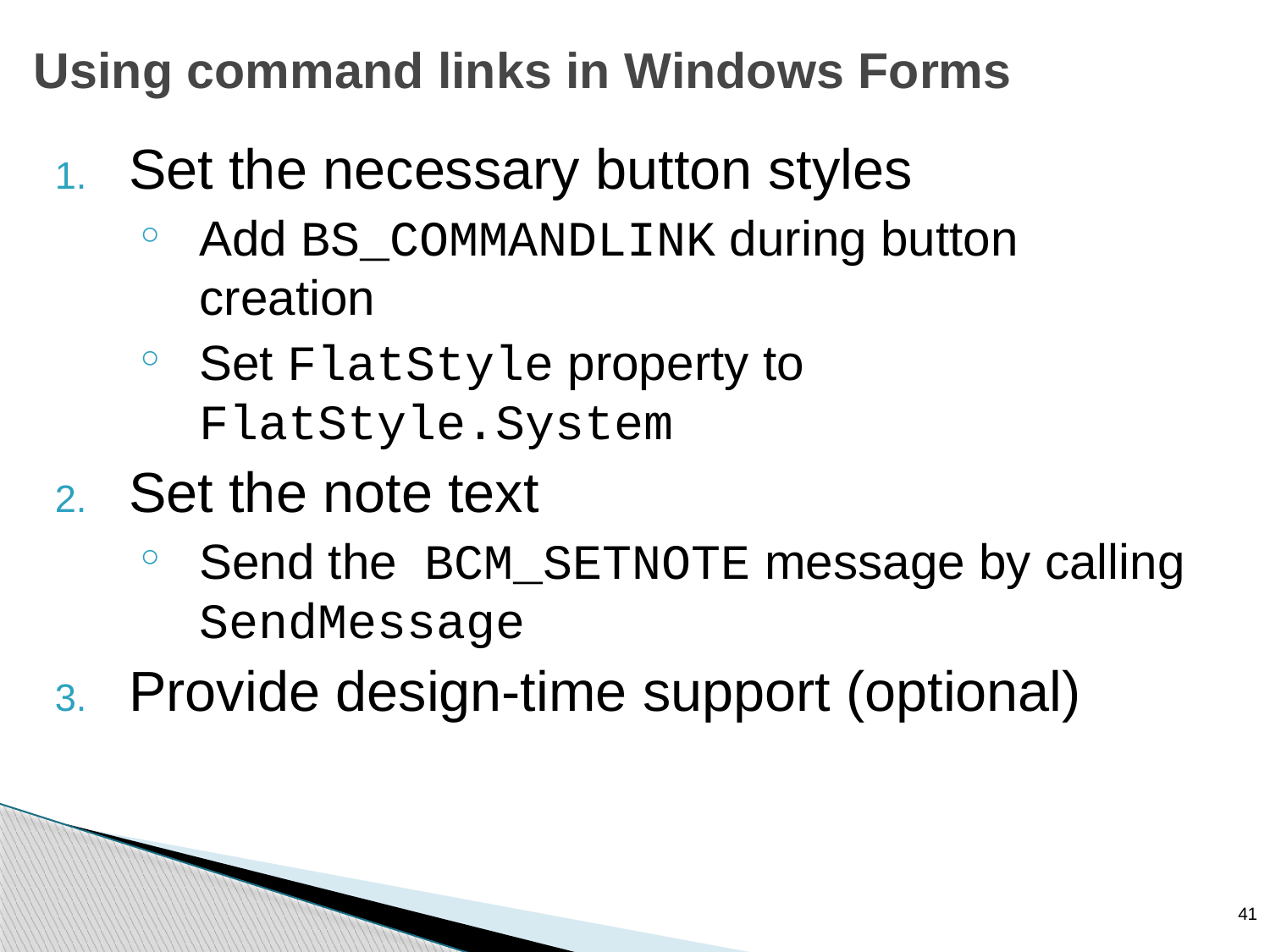

# Using command links in Windows Forms
Set the necessary button styles
Add BS_COMMANDLINK during button creation
Set FlatStyle property to FlatStyle.System
Set the note text
Send the  BCM_SETNOTE message by calling SendMessage
Provide design-time support (optional)
41